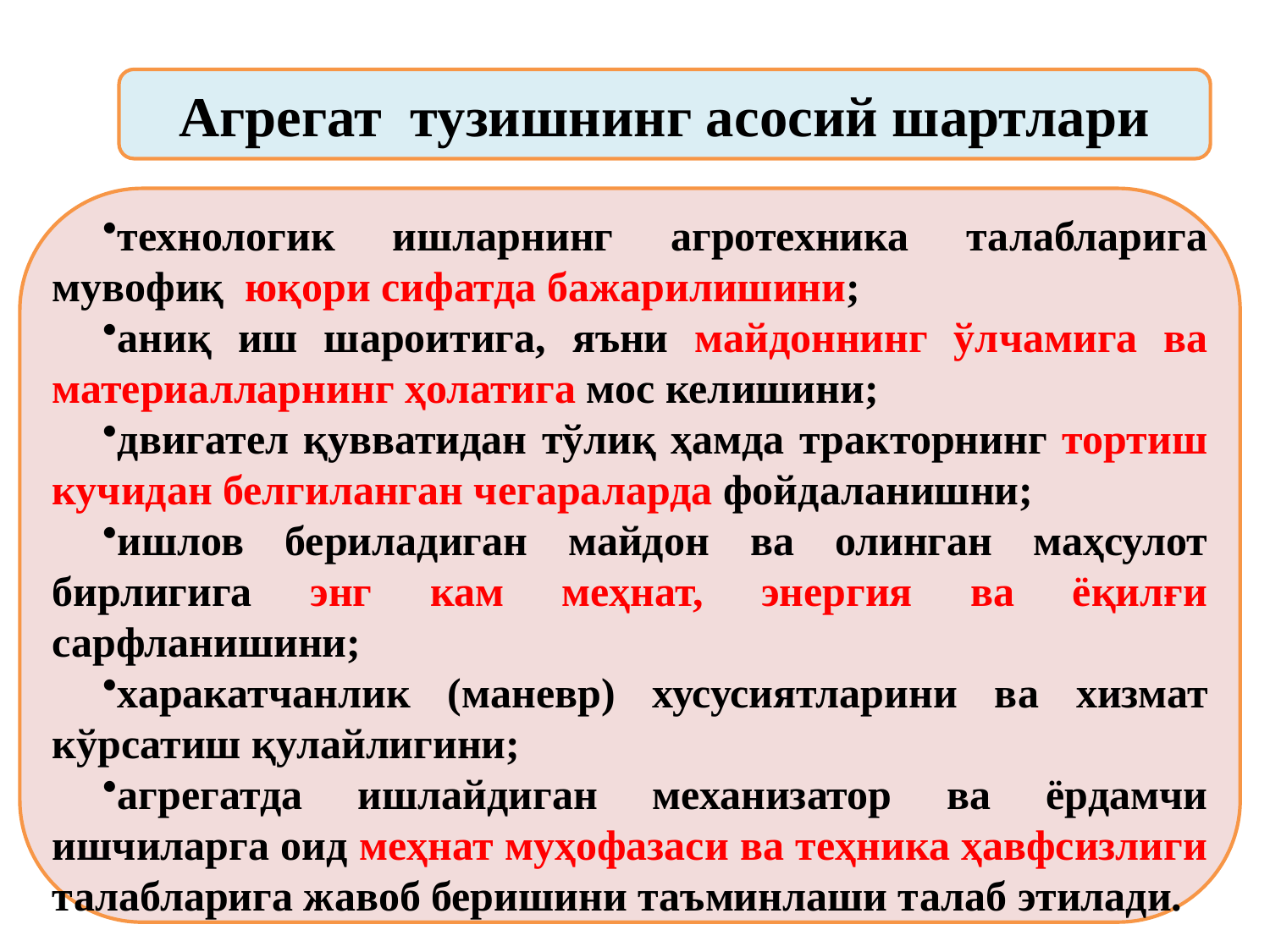

Агрегат  тузишнинг асосий шартлари

технологик ишларнинг агротехника талабларига мувофиқ  юқори сифатда бажарилишини;
аниқ иш шароитига, яъни майдоннинг ўлчамига ва материалларнинг ҳолатига мос келишини;
двигател қувватидан тўлиқ ҳамда тракторнинг тортиш кучидан белгиланган чегараларда фойдаланишни;
ишлов бериладиган майдон ва олинган маҳсулот бирлигига энг кам меҳнат, энергия ва ёқилғи сарфланишини;
харакатчанлик (маневр) хусусиятларини ва хизмат кўрсатиш қулайлигини;
агрегатда ишлайдиган механизатор ва ёрдамчи ишчиларга оид меҳнат муҳофазаси ва теҳника ҳавфсизлиги талабларига жавоб беришини таъминлаши талаб этилади.